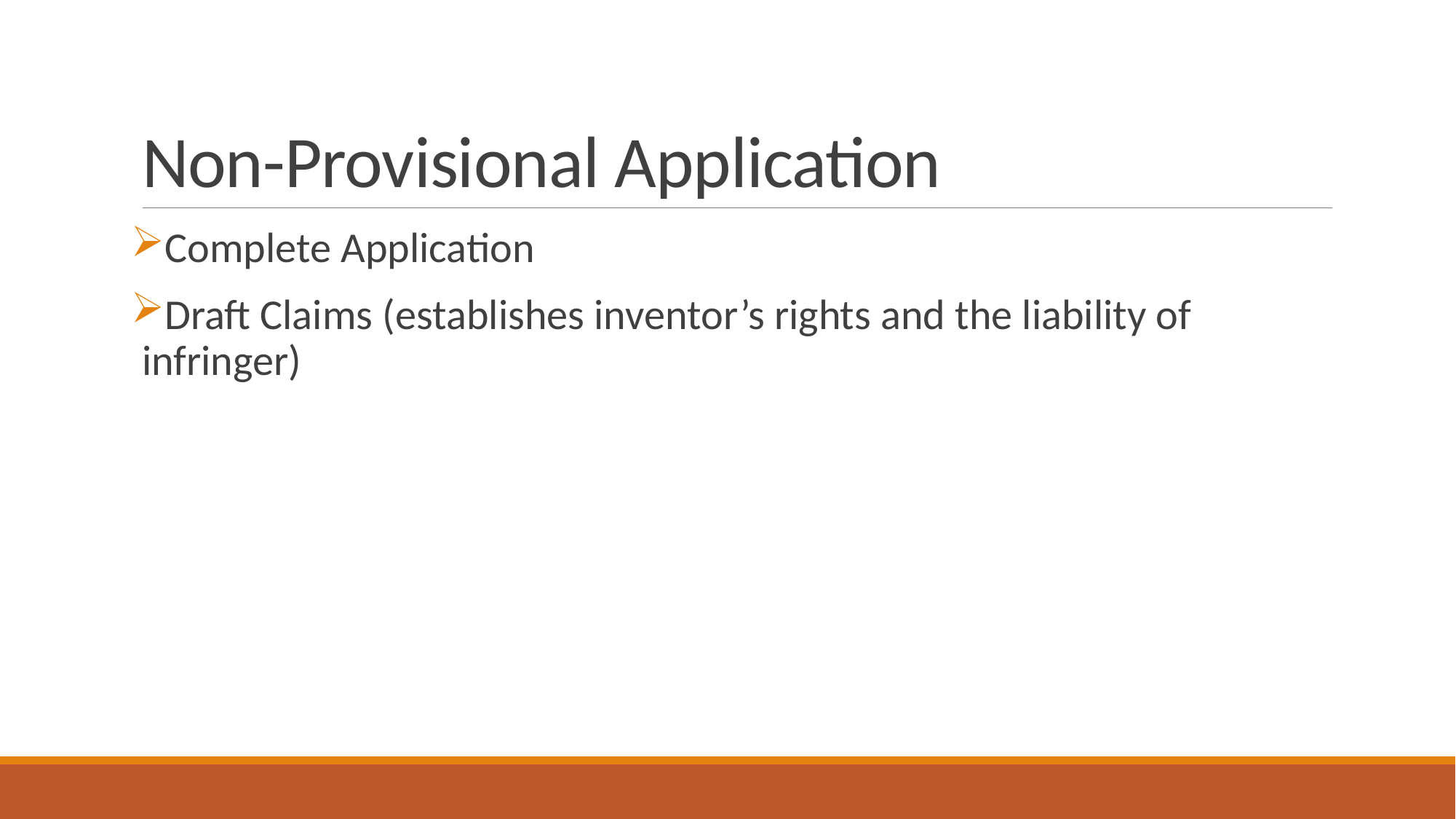

# Non-Provisional Application
Complete Application
Draft Claims (establishes inventor’s rights and the liability of infringer)